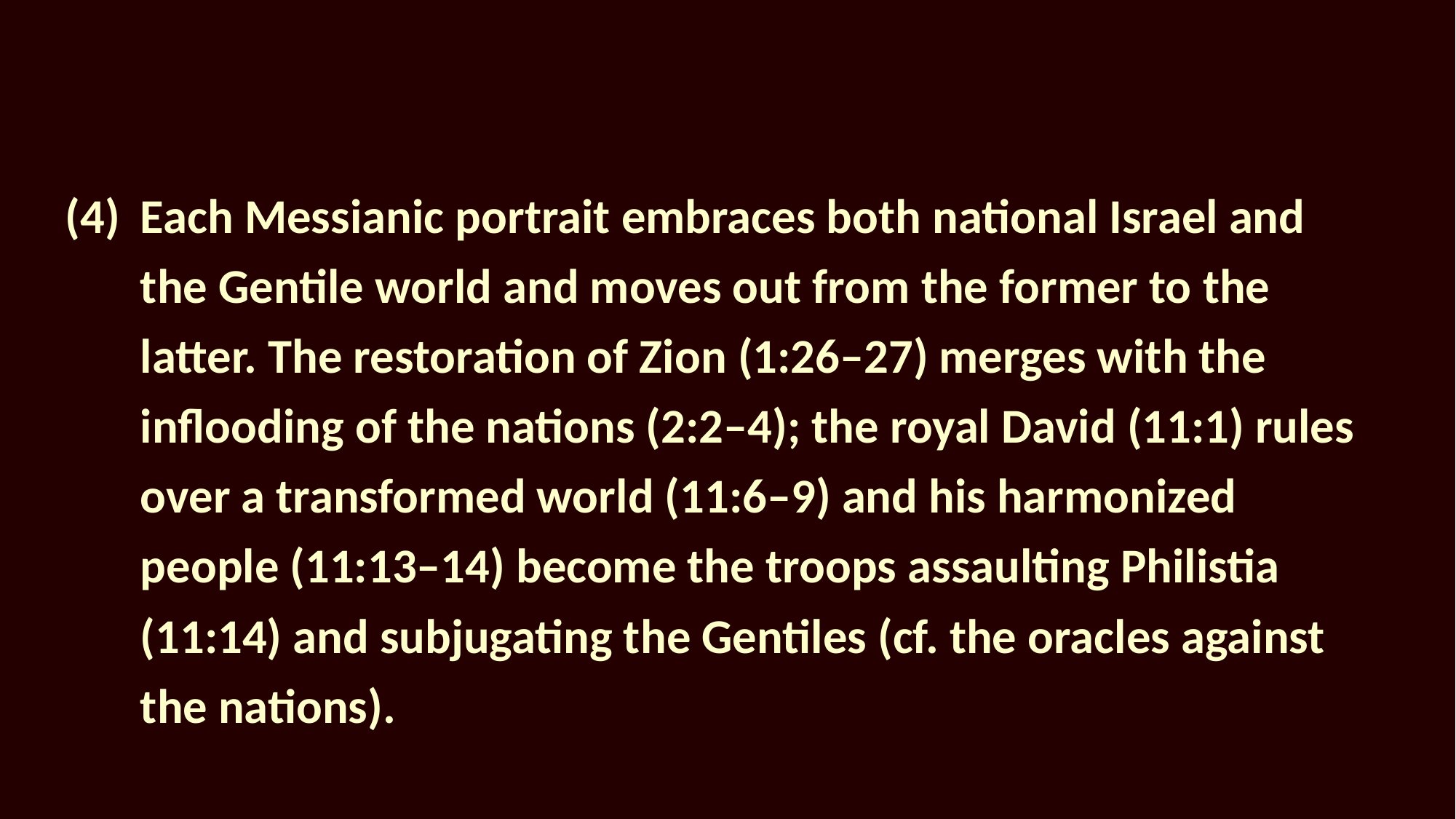

(4)	Each Messianic portrait embraces both national Israel and the Gentile world and moves out from the former to the latter. The restoration of Zion (1:26–27) merges with the inflooding of the nations (2:2–4); the royal David (11:1) rules over a transformed world (11:6–9) and his harmonized people (11:13–14) become the troops assaulting Philistia (11:14) and subjugating the Gentiles (cf. the oracles against the nations).